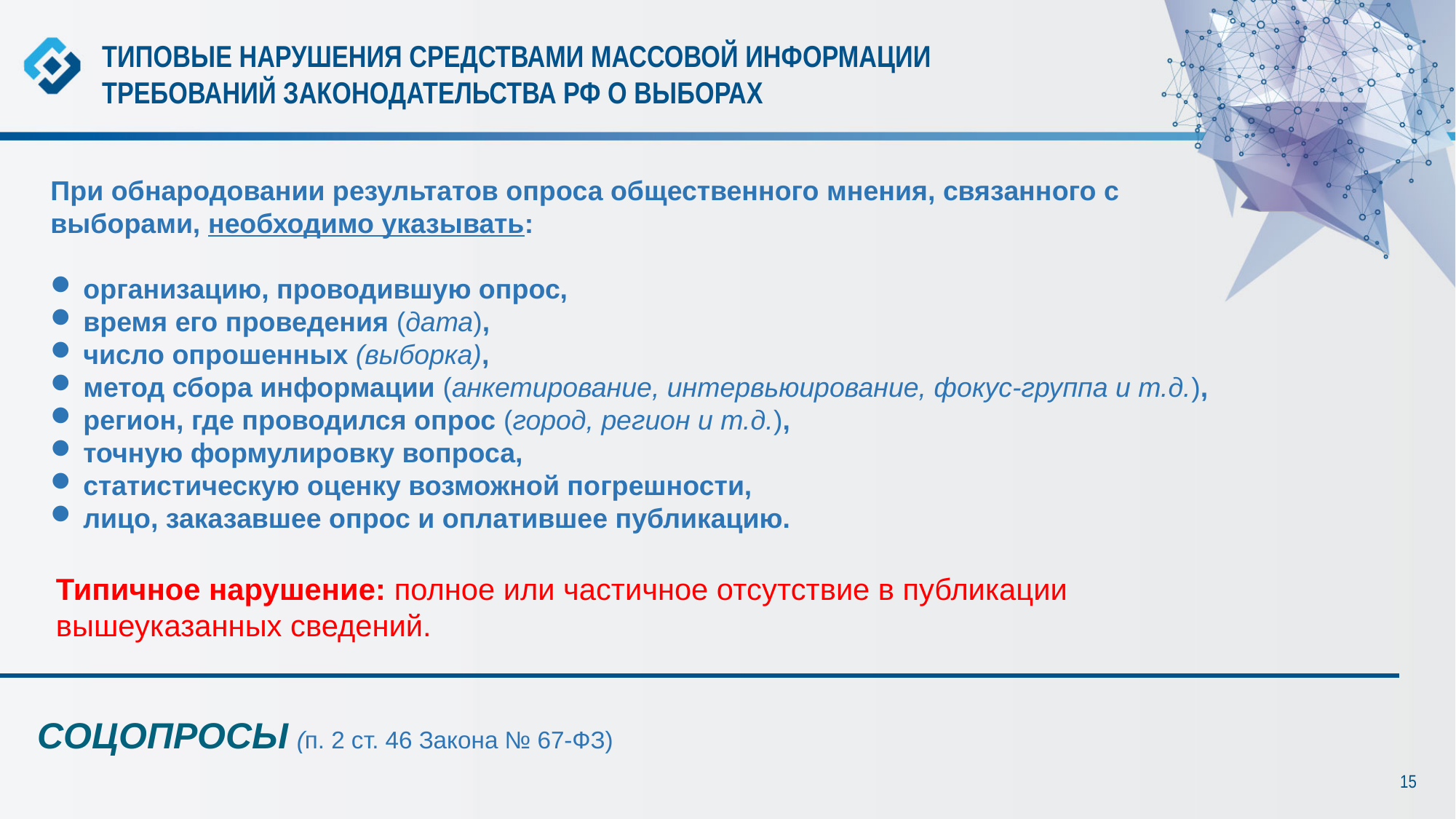

ТИПОВЫЕ НАРУШЕНИЯ СРЕДСТВАМИ МАССОВОЙ ИНФОРМАЦИИ
ТРЕБОВАНИЙ ЗАКОНОДАТЕЛЬСТВА РФ О ВЫБОРАХ
При обнародовании результатов опроса общественного мнения, связанного с выборами, необходимо указывать:

организацию, проводившую опрос,
время его проведения (дата),
число опрошенных (выборка),
метод сбора информации (анкетирование, интервьюирование, фокус-группа и т.д.),
регион, где проводился опрос (город, регион и т.д.),
точную формулировку вопроса,
статистическую оценку возможной погрешности,
лицо, заказавшее опрос и оплатившее публикацию.

Типичное нарушение: полное или частичное отсутствие в публикации вышеуказанных сведений.
СОЦОПРОСЫ (п. 2 ст. 46 Закона № 67-ФЗ)

15